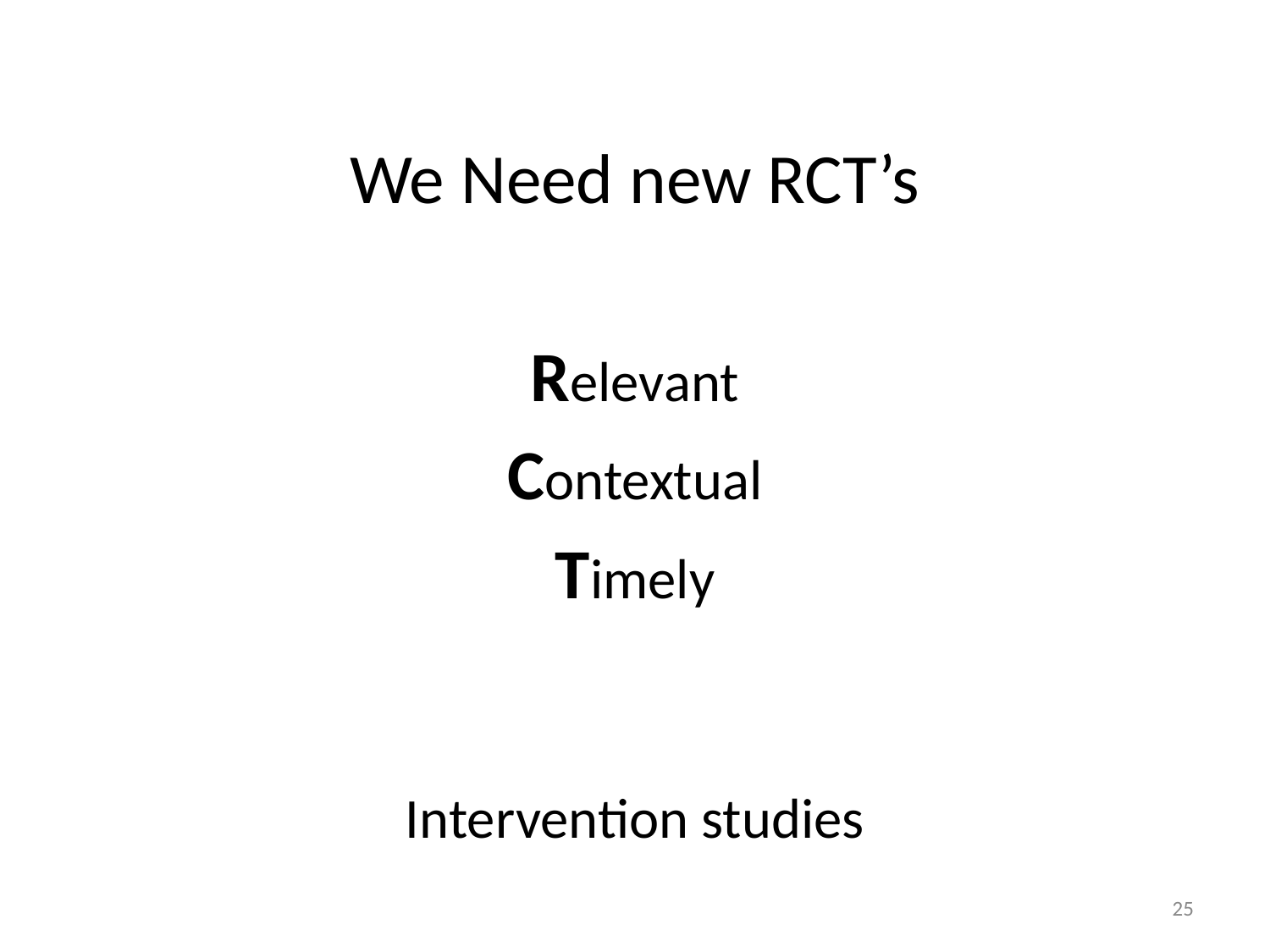

We Need new RCT’s

Relevant
Contextual
Timely

Intervention studies

25